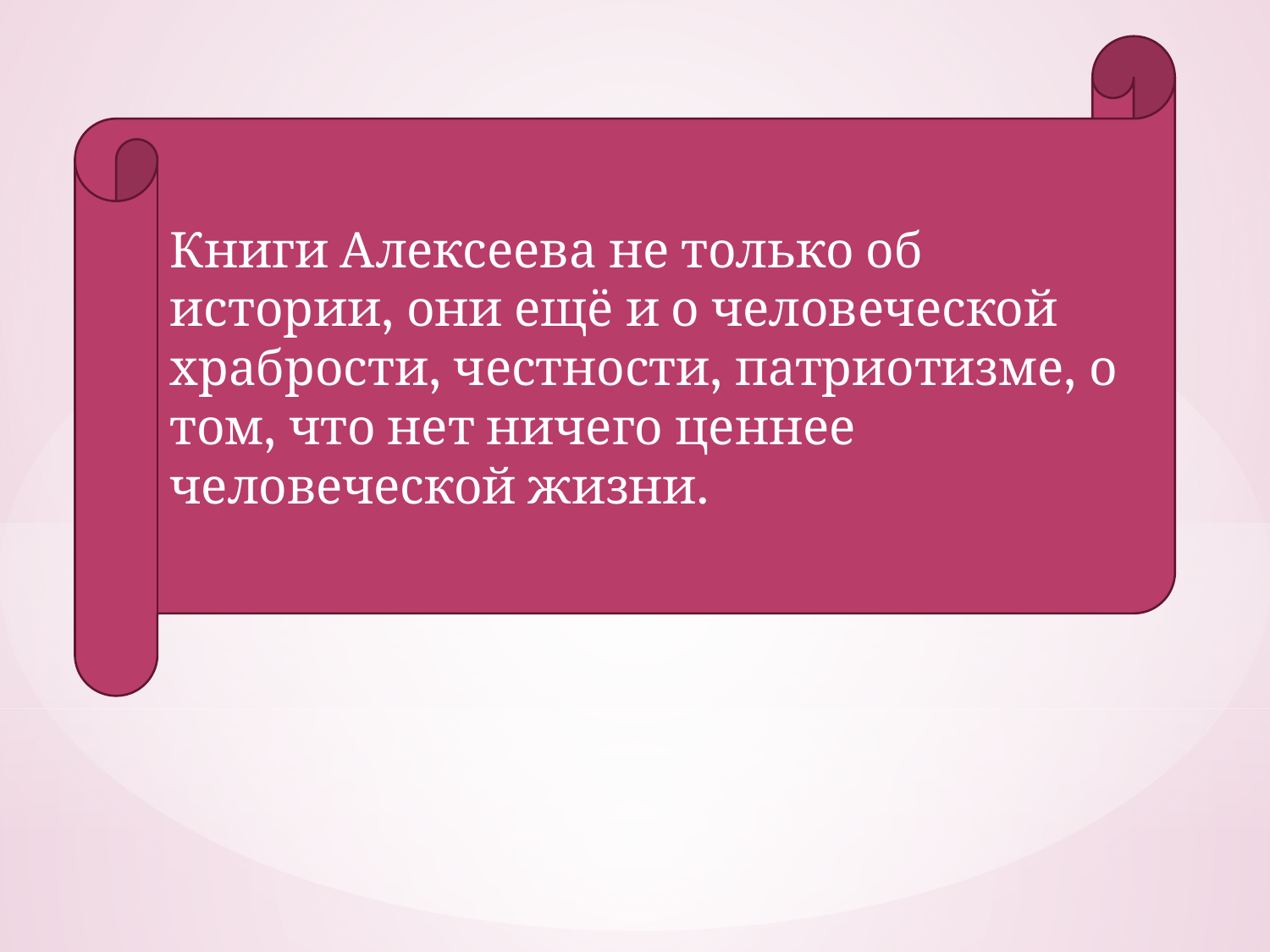

Книги Алексеева не только об истории, они ещё и о человеческой храбрости, честности, патриотизме, о том, что нет ничего ценнее человеческой жизни.